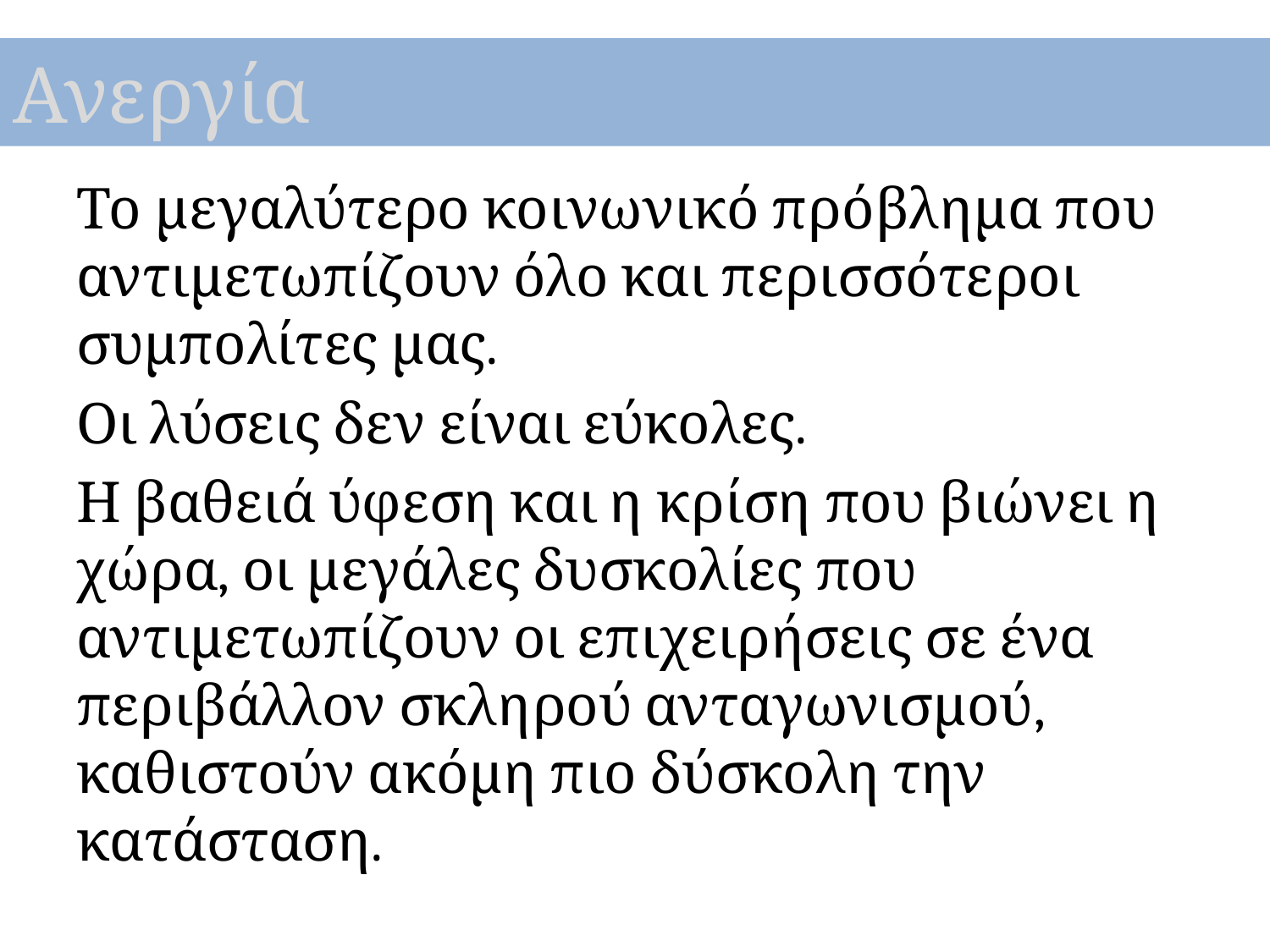

# Ανεργία
Το μεγαλύτερο κοινωνικό πρόβλημα που αντιμετωπίζουν όλο και περισσότεροι συμπολίτες μας.
Οι λύσεις δεν είναι εύκολες.
Η βαθειά ύφεση και η κρίση που βιώνει η χώρα, οι μεγάλες δυσκολίες που αντιμετωπίζουν οι επιχειρήσεις σε ένα περιβάλλον σκληρού ανταγωνισμού, καθιστούν ακόμη πιο δύσκολη την κατάσταση.